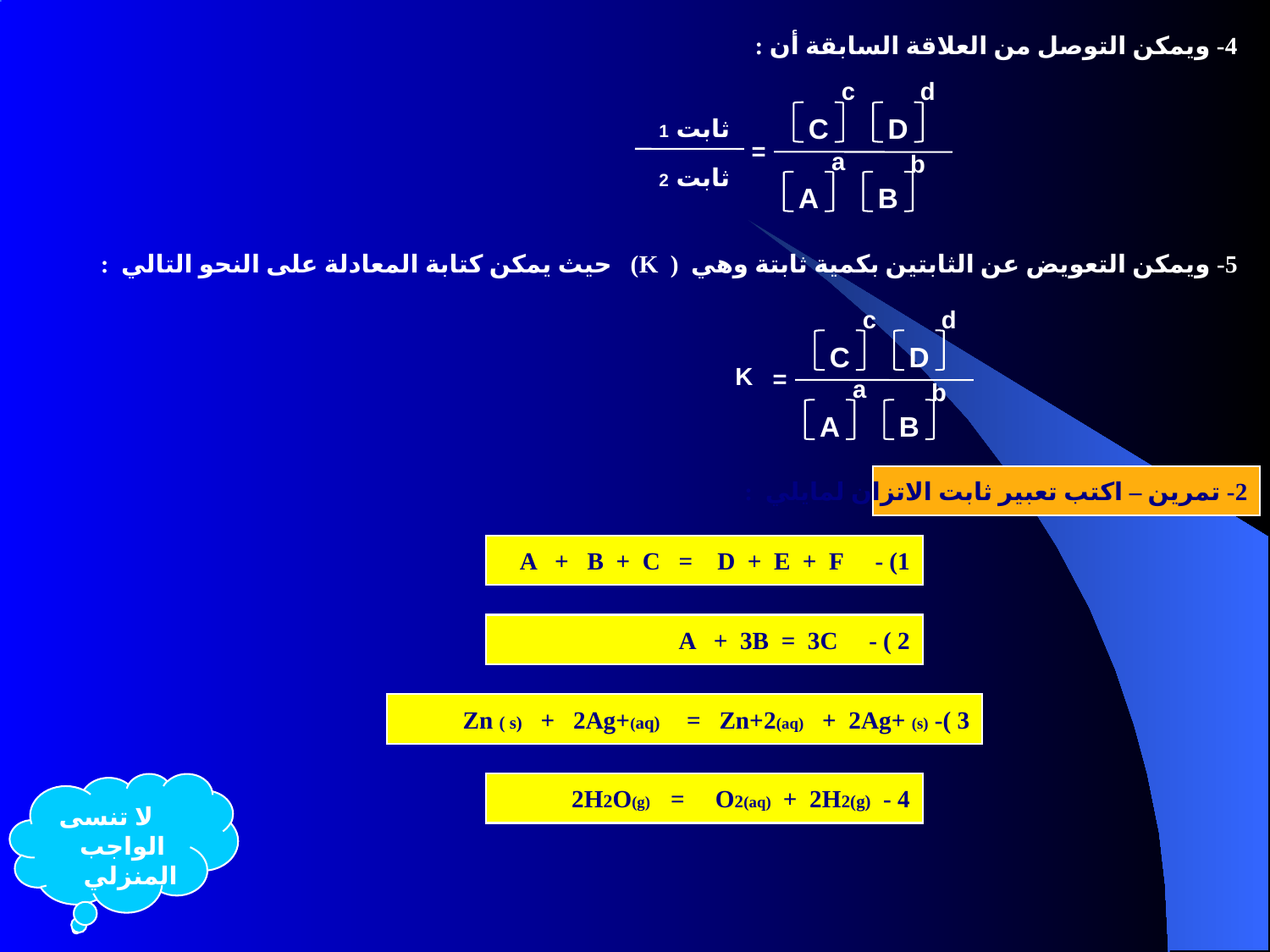

4- ويمكن التوصل من العلاقة السابقة أن :
c
d

C
D
ثابت 1
=
a
b
ثابت 2

A
B
5- ويمكن التعويض عن الثابتين بكمية ثابتة وهي  (  K)   حيث يمكن كتابة المعادلة على النحو التالي  :
c
d

C
D
K
=
a
b

A
B
2- تمرين – اكتب تعبير ثابت الاتزان لمايلي  :
1) -     A   +   B  +  C   =    D  +  E  +  F
2 ) -     A   +  3B  =  3C
3 )- Zn ( s)   +   2Ag+(aq)      =   Zn+2(aq)   +  2Ag+ (s)
    لا تنسى   الواجب المنزلي
4 -  2H2O(g)     =     O2(aq)   +  2H2(g)